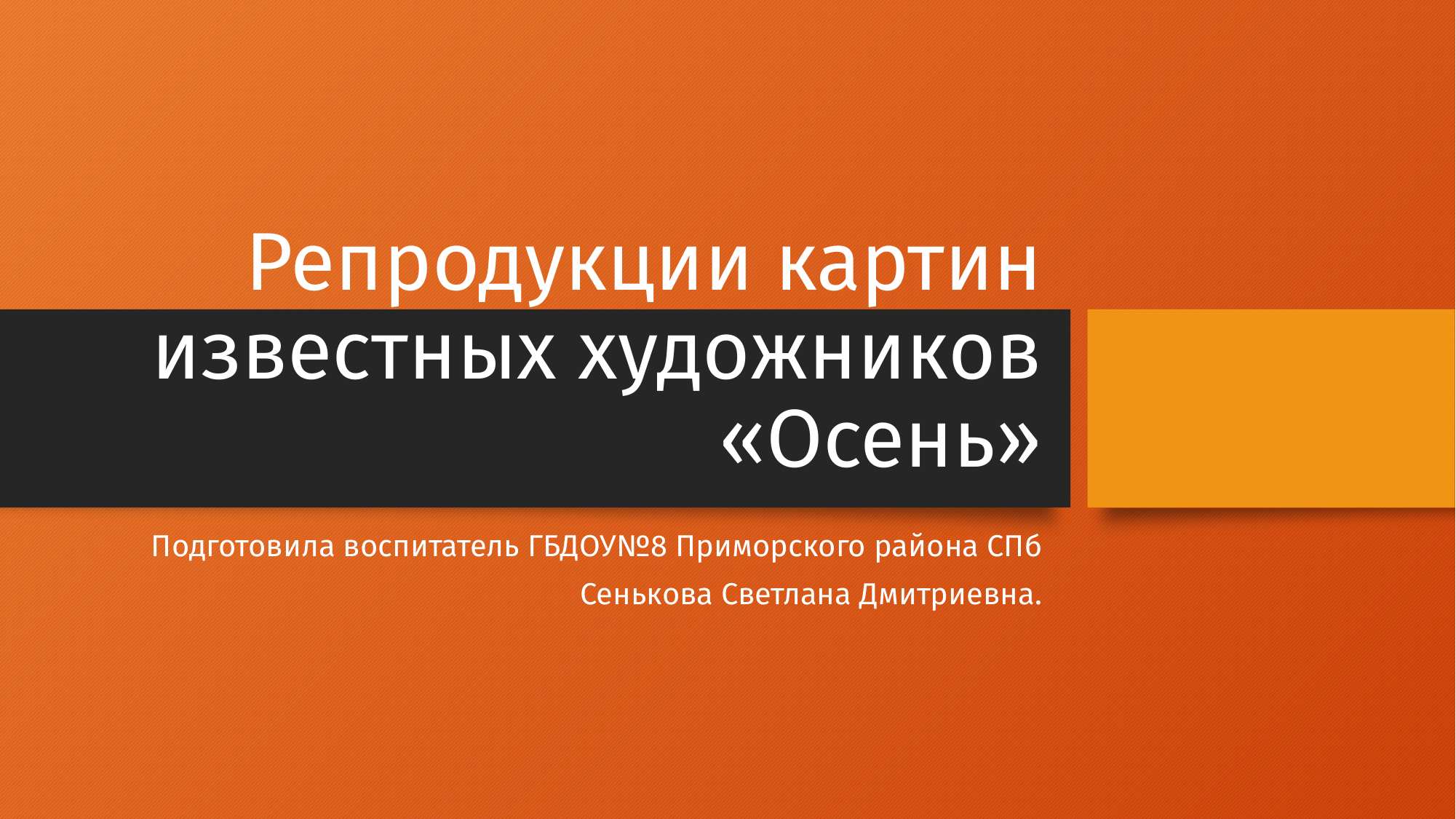

# Репродукции картин известных художников «Осень»
Подготовила воспитатель ГБДОУ№8 Приморского района СПб
Сенькова Светлана Дмитриевна.